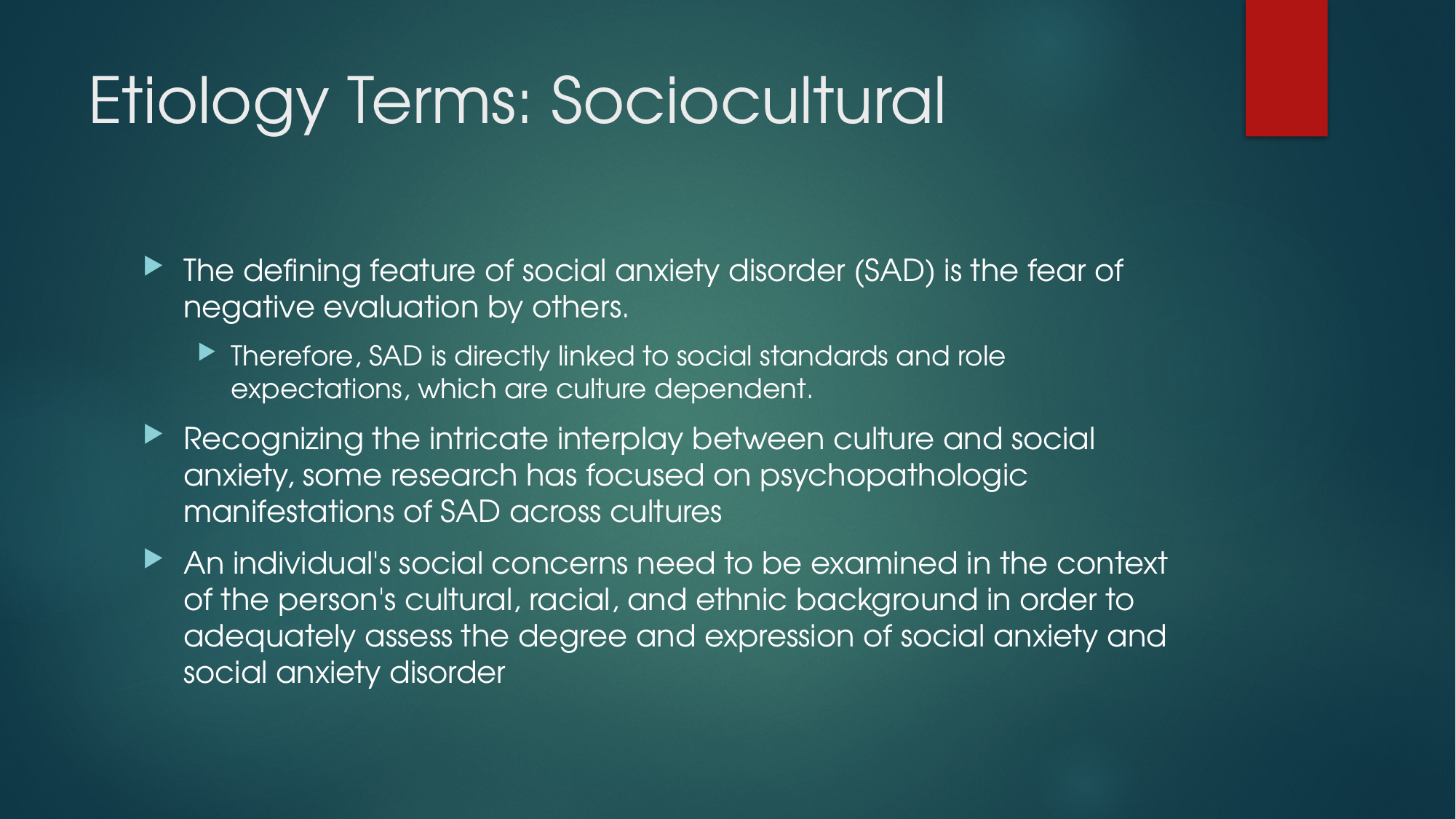

# Etiology Terms: Sociocultural
The defining feature of social anxiety disorder (SAD) is the fear of negative evaluation by others.
Therefore, SAD is directly linked to social standards and role expectations, which are culture dependent.
Recognizing the intricate interplay between culture and social anxiety, some research has focused on psychopathologic manifestations of SAD across cultures
An individual's social concerns need to be examined in the context of the person's cultural, racial, and ethnic background in order to adequately assess the degree and expression of social anxiety and social anxiety disorder